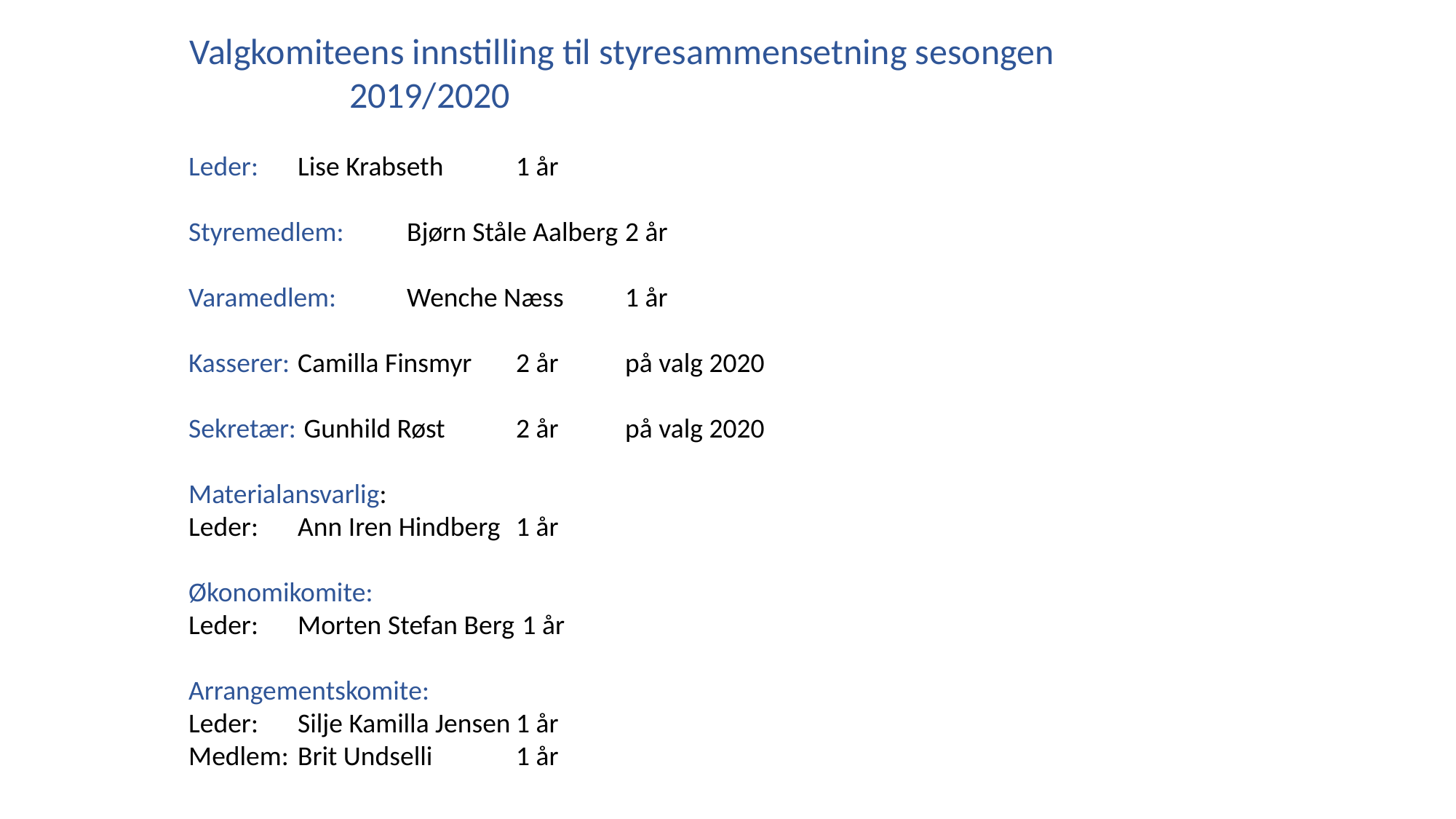

Valgkomiteens innstilling til styresammensetning sesongen 2019/2020

Leder:	Lise Krabseth	1 år

Styremedlem:	Bjørn Ståle Aalberg	2 år

Varamedlem:	Wenche Næss	1 år

Kasserer:	Camilla Finsmyr	2 år	på valg 2020

Sekretær:	 Gunhild Røst	2 år	på valg 2020

Materialansvarlig:
Leder:	Ann Iren Hindberg	1 år

Økonomikomite:
Leder:	Morten Stefan Berg	 1 år

Arrangementskomite:
Leder:	Silje Kamilla Jensen	1 år
Medlem:	Brit Undselli	1 år